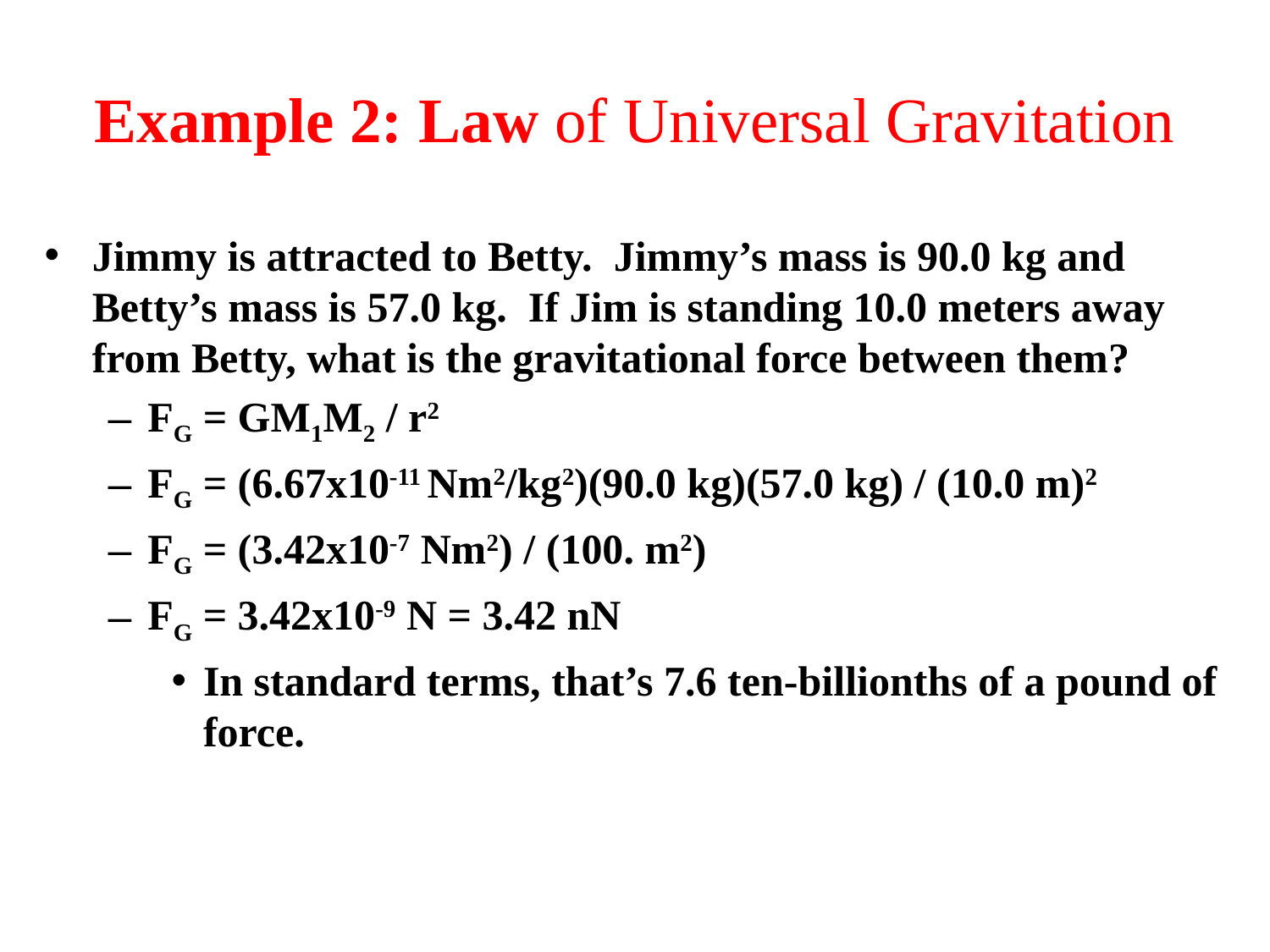

# Example 2: Law of Universal Gravitation
Jimmy is attracted to Betty.  Jimmy’s mass is 90.0 kg and Betty’s mass is 57.0 kg.  If Jim is standing 10.0 meters away from Betty, what is the gravitational force between them?
FG = GM1M2 / r2
FG = (6.67x10-11 Nm2/kg2)(90.0 kg)(57.0 kg) / (10.0 m)2
FG = (3.42x10-7 Nm2) / (100. m2)
FG = 3.42x10-9 N = 3.42 nN
In standard terms, that’s 7.6 ten-billionths of a pound of force.